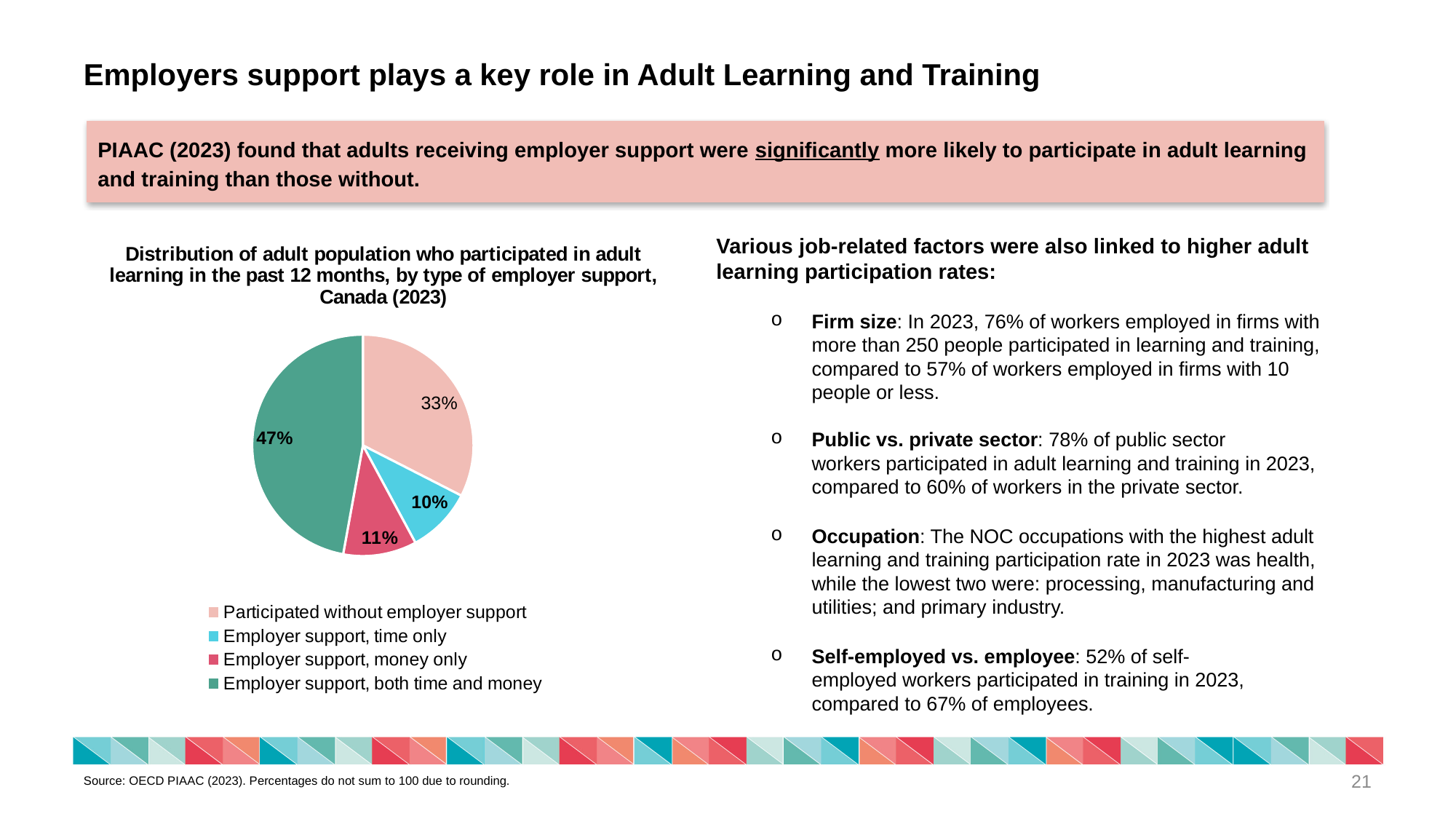

# Employers support plays a key role in Adult Learning and Training
PIAAC (2023) found that adults receiving employer support were significantly more likely to participate in adult learning and training than those without.
Various job-related factors were also linked to higher adult learning participation rates:​

Firm size: In 2023, 76% of workers employed in firms with more than 250 people participated in learning and training, compared to 57% of workers employed in firms with 10 people or less.​

Public vs. private sector: 78% of public sector workers participated in adult learning and training in 2023, compared to 60% of workers in the private sector.​

Occupation: The NOC occupations with the highest adult learning and training participation rate in 2023 was health, while the lowest two were: processing, manufacturing and utilities; and primary industry.

Self-employed vs. employee: 52% of self-employed workers participated in training in 2023, compared to 67% of employees.​

### Chart: Distribution of adult population who participated in adult learning in the past 12 months, by type of employer support, Canada (2023)

| Category | Distribution of adult population who participated in adult learning in the past 12 months, by type of employer support, Canada (2023) |
|---|---|
| Participated without employer support | 32.51482 |
| Employer support, time only | 9.607705 |
| Employer support, money only | 10.73698 |
| Employer support, both time and money | 47.1405 |
21
Source: OECD PIAAC (2023). Percentages do not sum to 100 due to rounding.